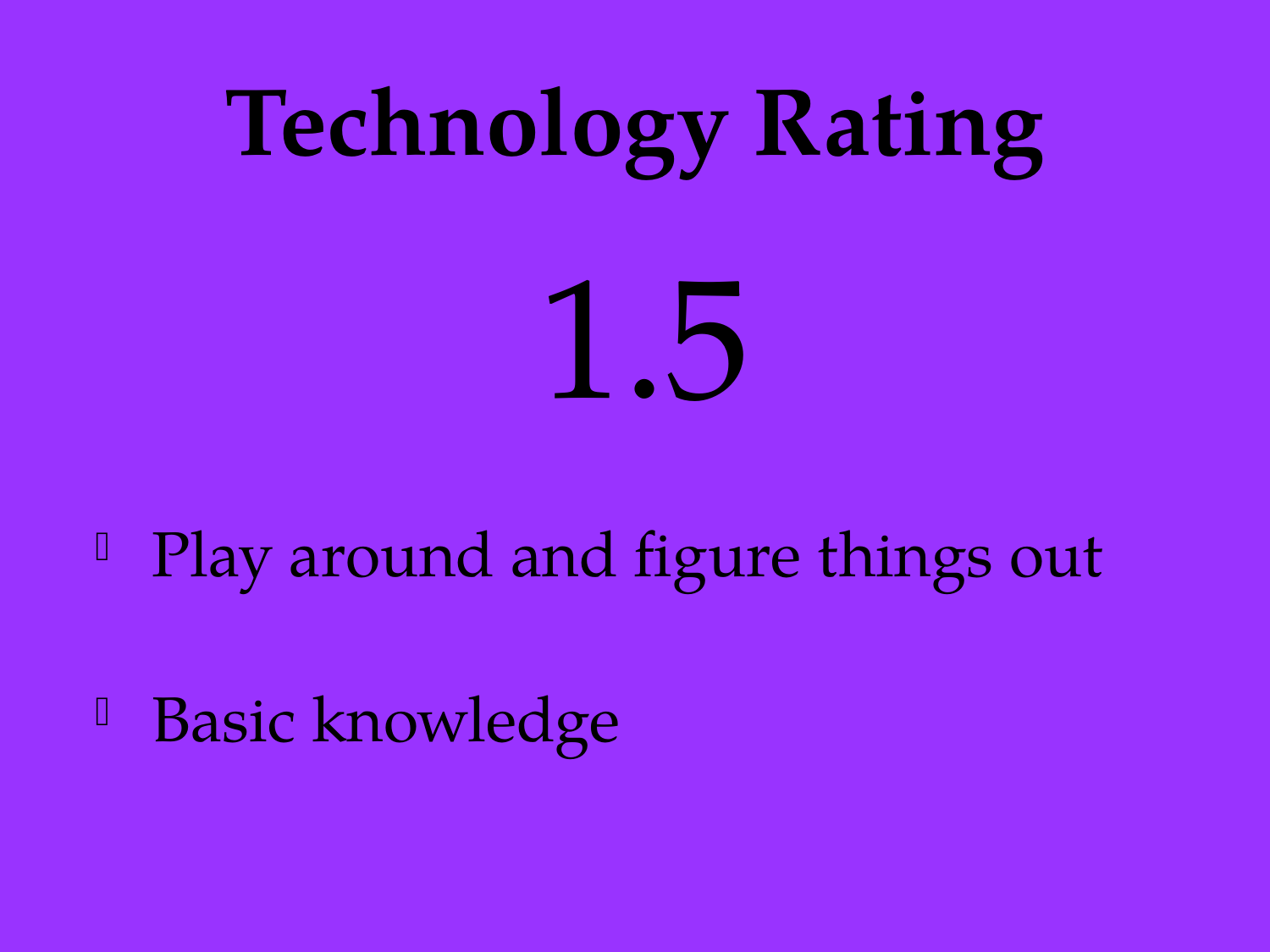

# Technology Rating
1.5

Play around and figure things out
Basic knowledge